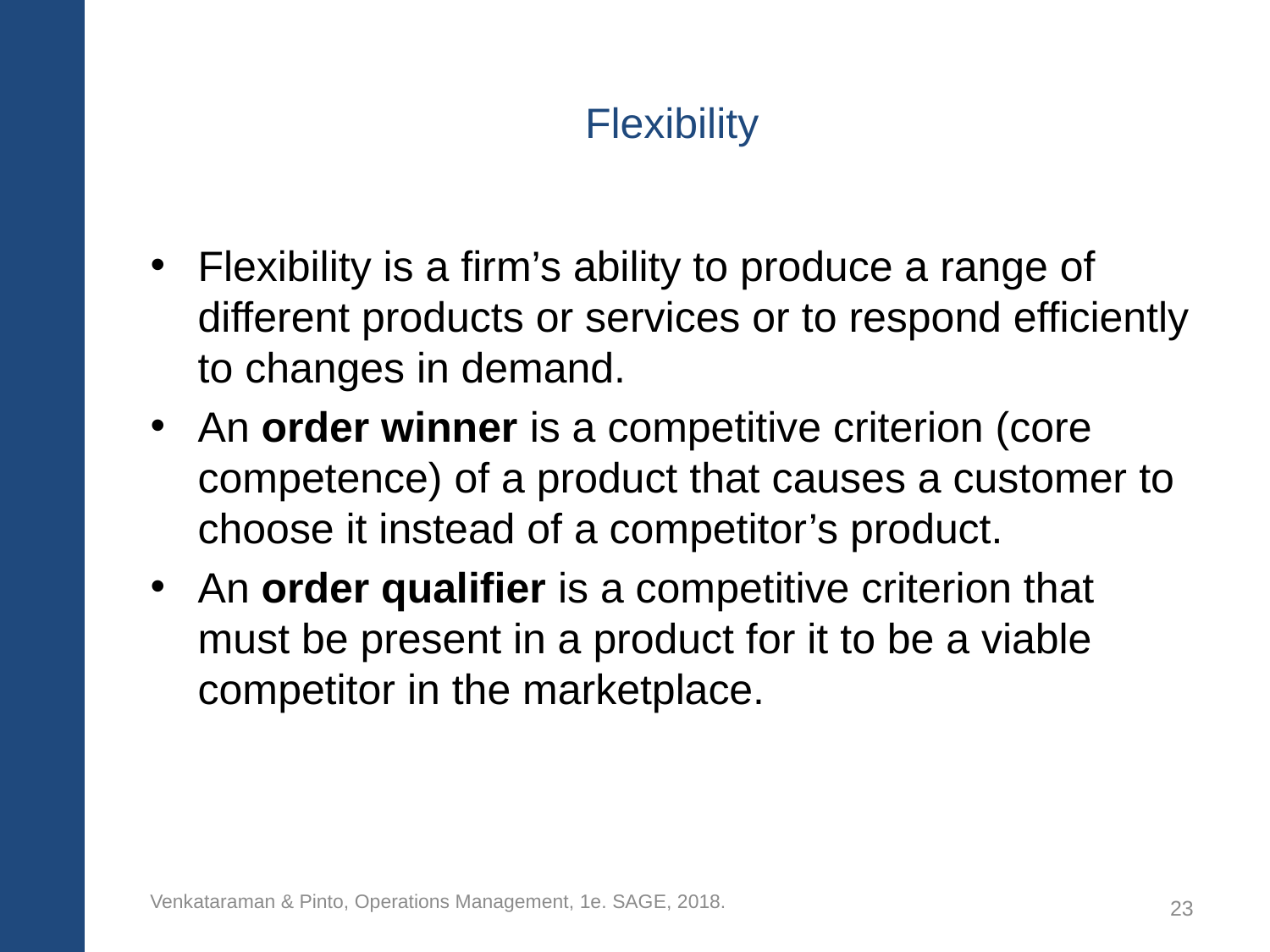

# Flexibility
Flexibility is a firm’s ability to produce a range of different products or services or to respond efficiently to changes in demand.
An order winner is a competitive criterion (core competence) of a product that causes a customer to choose it instead of a competitor’s product.
An order qualifier is a competitive criterion that must be present in a product for it to be a viable competitor in the marketplace.
Venkataraman & Pinto, Operations Management, 1e. SAGE, 2018.
23